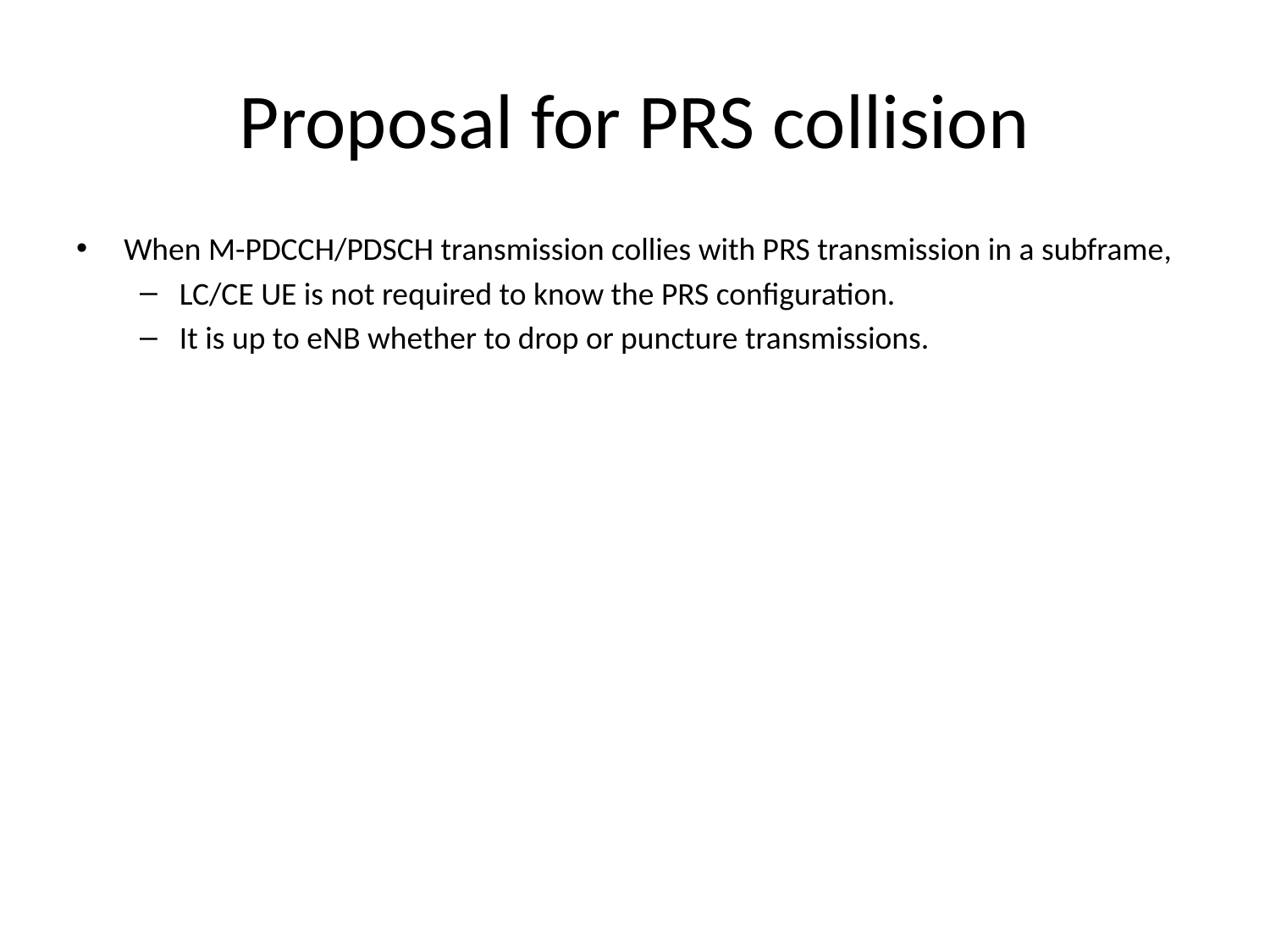

# Proposal for PRS collision
When M-PDCCH/PDSCH transmission collies with PRS transmission in a subframe,
LC/CE UE is not required to know the PRS configuration.
It is up to eNB whether to drop or puncture transmissions.